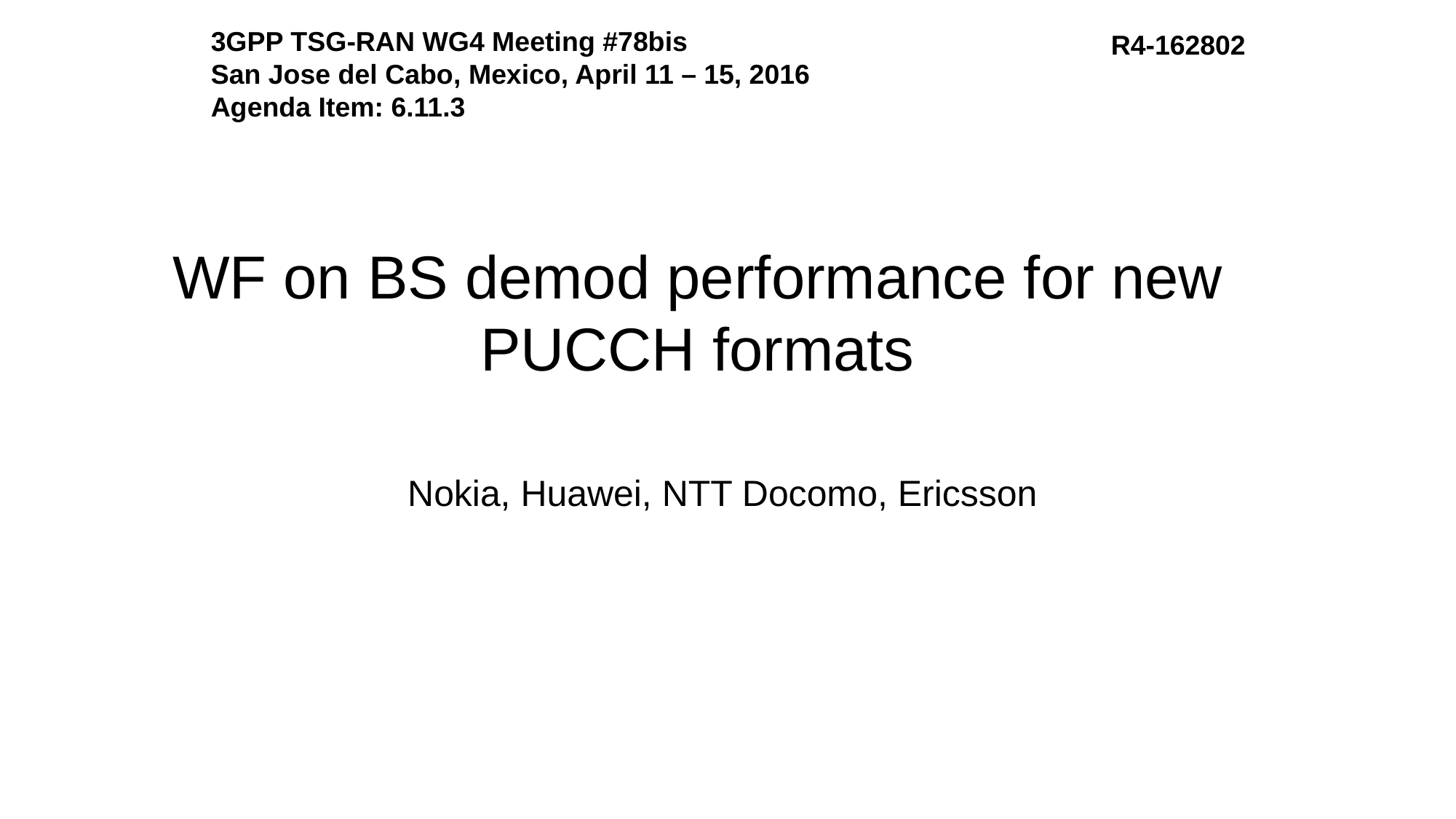

3GPP TSG-RAN WG4 Meeting #78bis
San Jose del Cabo, Mexico, April 11 – 15, 2016
Agenda Item: 6.11.3
R4-162802
# WF on BS demod performance for new PUCCH formats
Nokia, Huawei, NTT Docomo, Ericsson